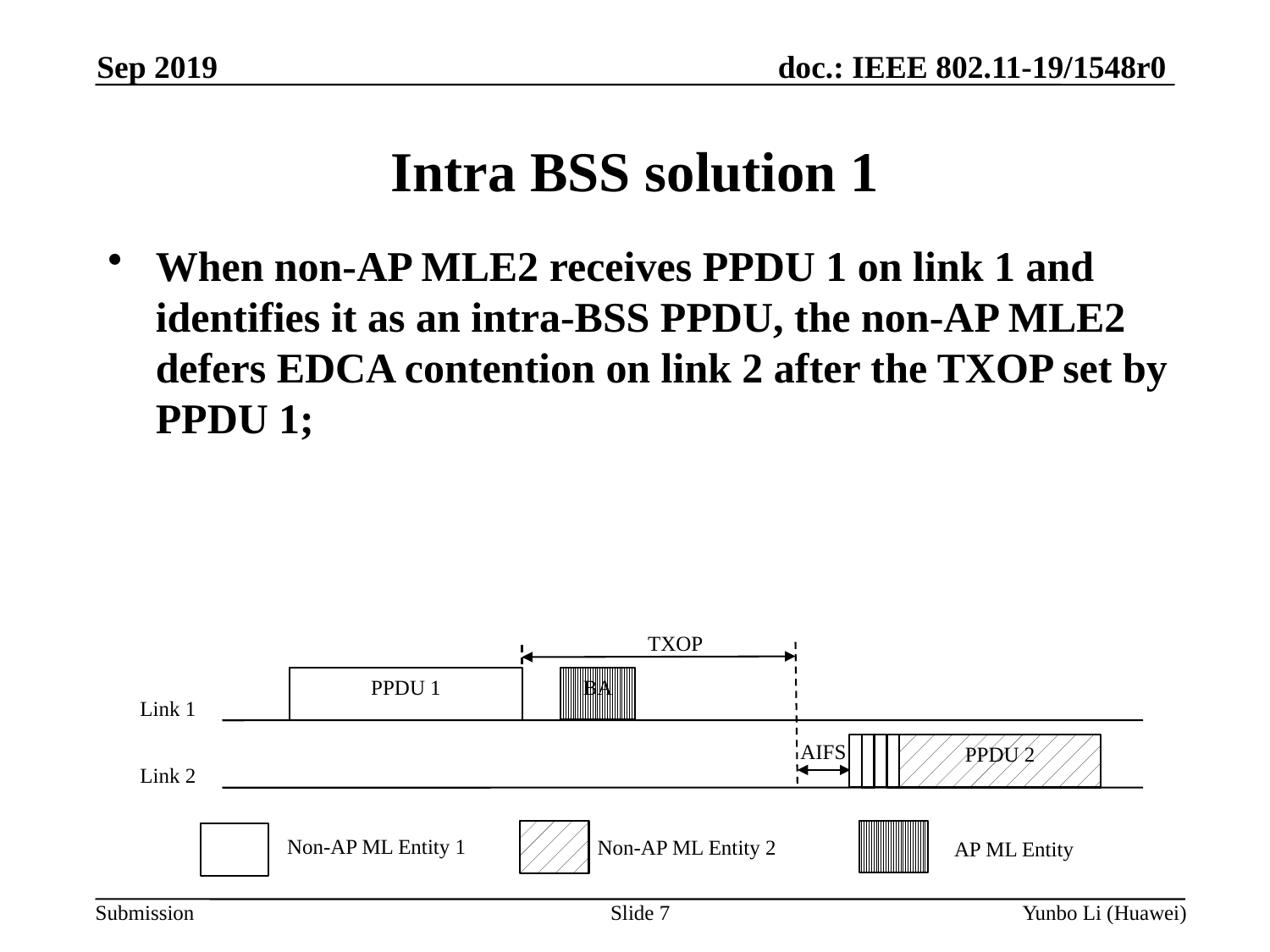

Sep 2019
Intra BSS solution 1
When non-AP MLE2 receives PPDU 1 on link 1 and identifies it as an intra-BSS PPDU, the non-AP MLE2 defers EDCA contention on link 2 after the TXOP set by PPDU 1;
TXOP
PPDU 1
BA
Link 1
AIFS

PPDU 2
Link 2

Non-AP ML Entity 1
Non-AP ML Entity 2
AP ML Entity
Slide 7
Yunbo Li (Huawei)